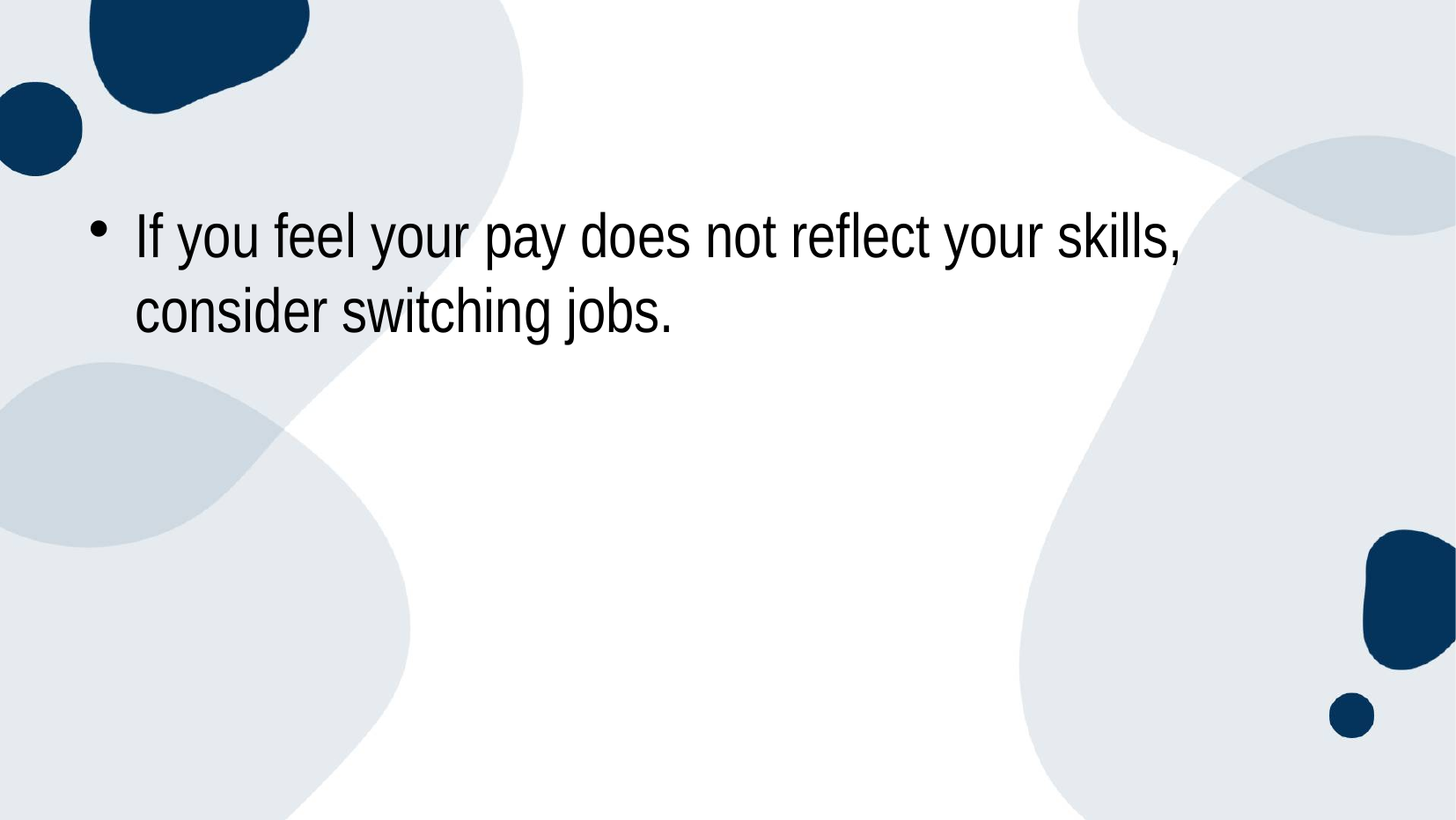

If you feel your pay does not reflect your skills, consider switching jobs.